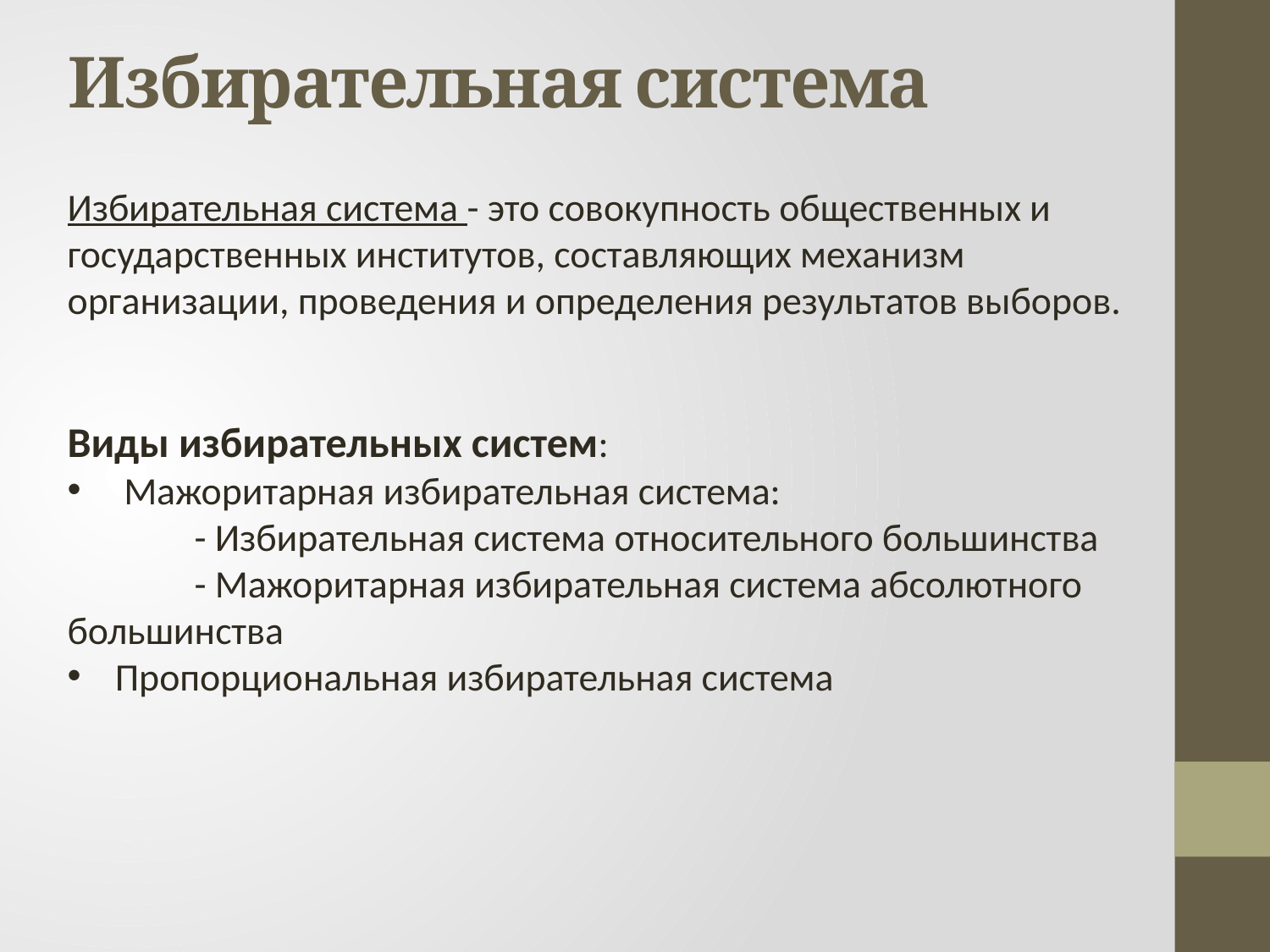

# Избирательная система
Избирательная система - это совокупность общественных и государственных институтов, составляющих механизм организации, проведения и определения результатов выборов.

Виды избирательных систем:
 Мажоритарная избирательная система:
	- Избирательная система относительного большинства
	- Мажоритарная избирательная система абсолютного большинства
Пропорциональная избирательная система